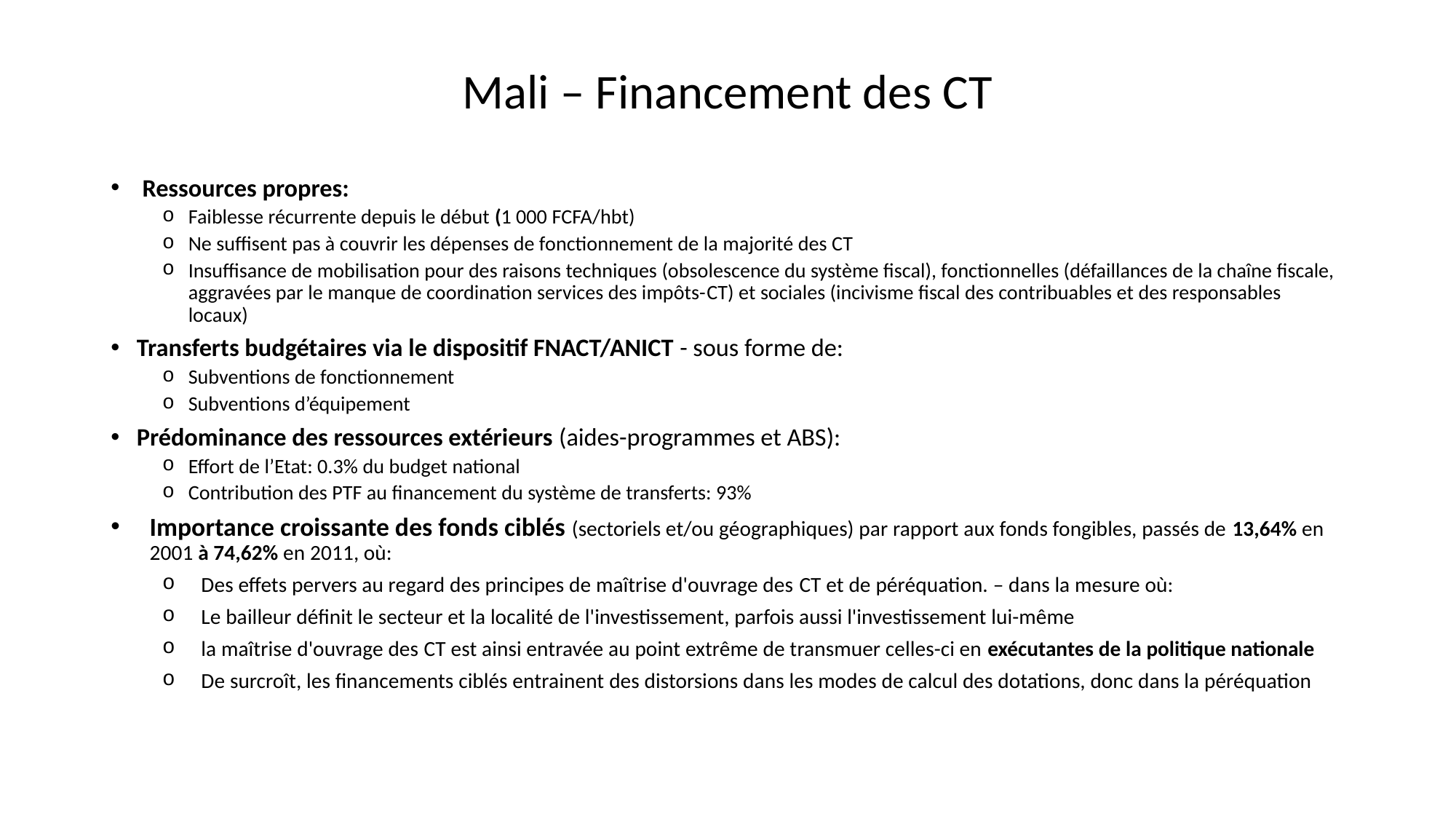

# Mali – Financement des CT
 Ressources propres:
Faiblesse récurrente depuis le début (1 000 Fcfa/hbt)
Ne suffisent pas à couvrir les dépenses de fonctionnement de la majorité des CT
Insuffisance de mobilisation pour des raisons techniques (obsolescence du système fiscal), fonctionnelles (défaillances de la chaîne fiscale, aggravées par le manque de coordination services des impôts-Ct) et sociales (incivisme fiscal des contribuables et des responsables locaux)
Transferts budgétaires via le dispositif FNACT/ANICT - sous forme de:
Subventions de fonctionnement
Subventions d’équipement
Prédominance des ressources extérieurs (aides-programmes et ABS):
Effort de l’Etat: 0.3% du budget national
Contribution des PTF au financement du système de transferts: 93%
Importance croissante des fonds ciblés (sectoriels et/ou géographiques) par rapport aux fonds fongibles, passés de 13,64% en 2001 à 74,62% en 2011, où:
Des effets pervers au regard des principes de maîtrise d'ouvrage des Ct et de péréquation. – dans la mesure où:
Le bailleur définit le secteur et la localité de l'investissement, parfois aussi l'investissement lui-même
la maîtrise d'ouvrage des Ct est ainsi entravée au point extrême de transmuer celles-ci en exécutantes de la politique nationale
De surcroît, les financements ciblés entrainent des distorsions dans les modes de calcul des dotations, donc dans la péréquation